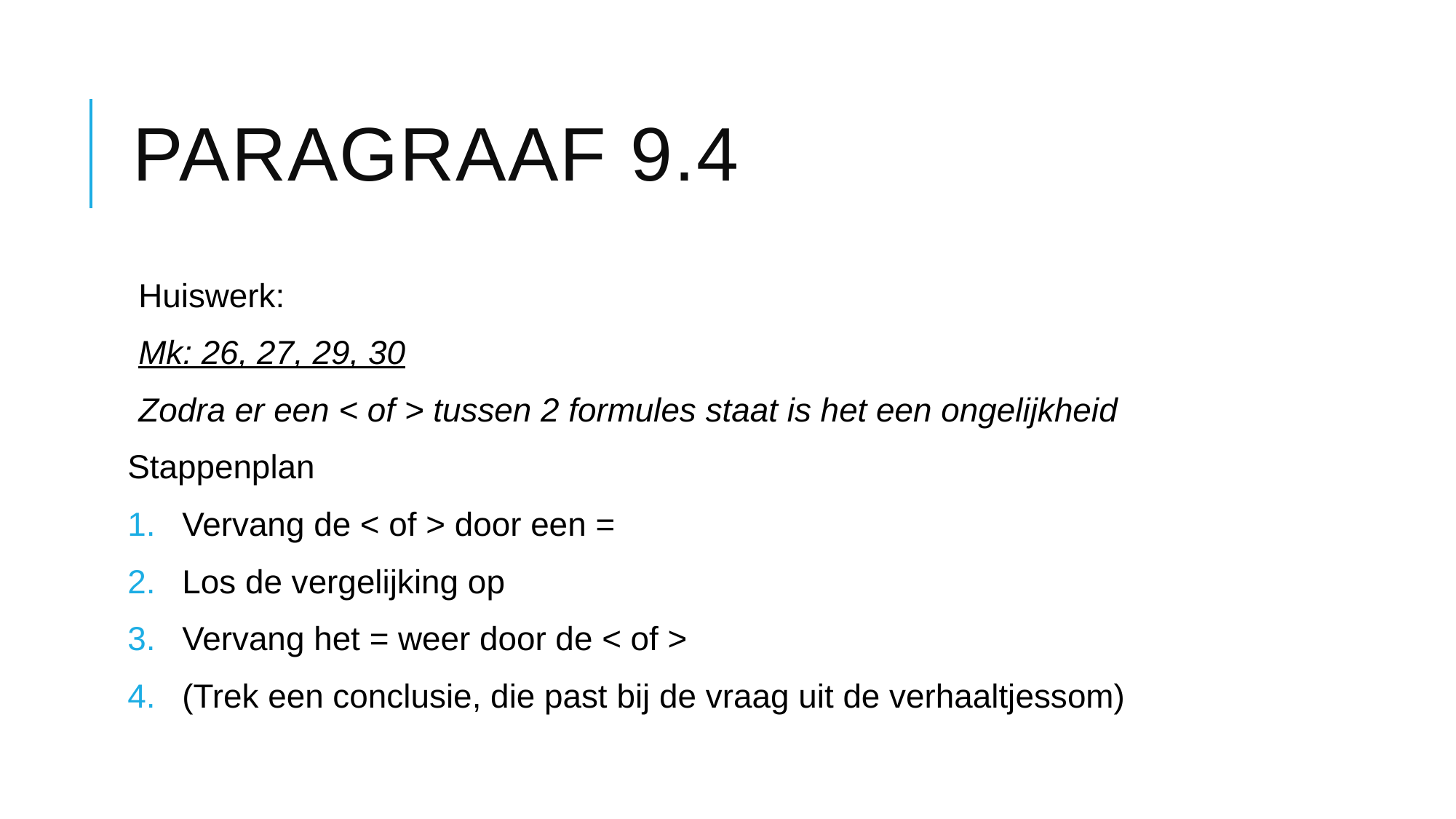

# Paragraaf 9.4
Huiswerk:
Mk: 26, 27, 29, 30
Zodra er een < of > tussen 2 formules staat is het een ongelijkheid
Stappenplan
Vervang de < of > door een =
Los de vergelijking op
Vervang het = weer door de < of >
(Trek een conclusie, die past bij de vraag uit de verhaaltjessom)